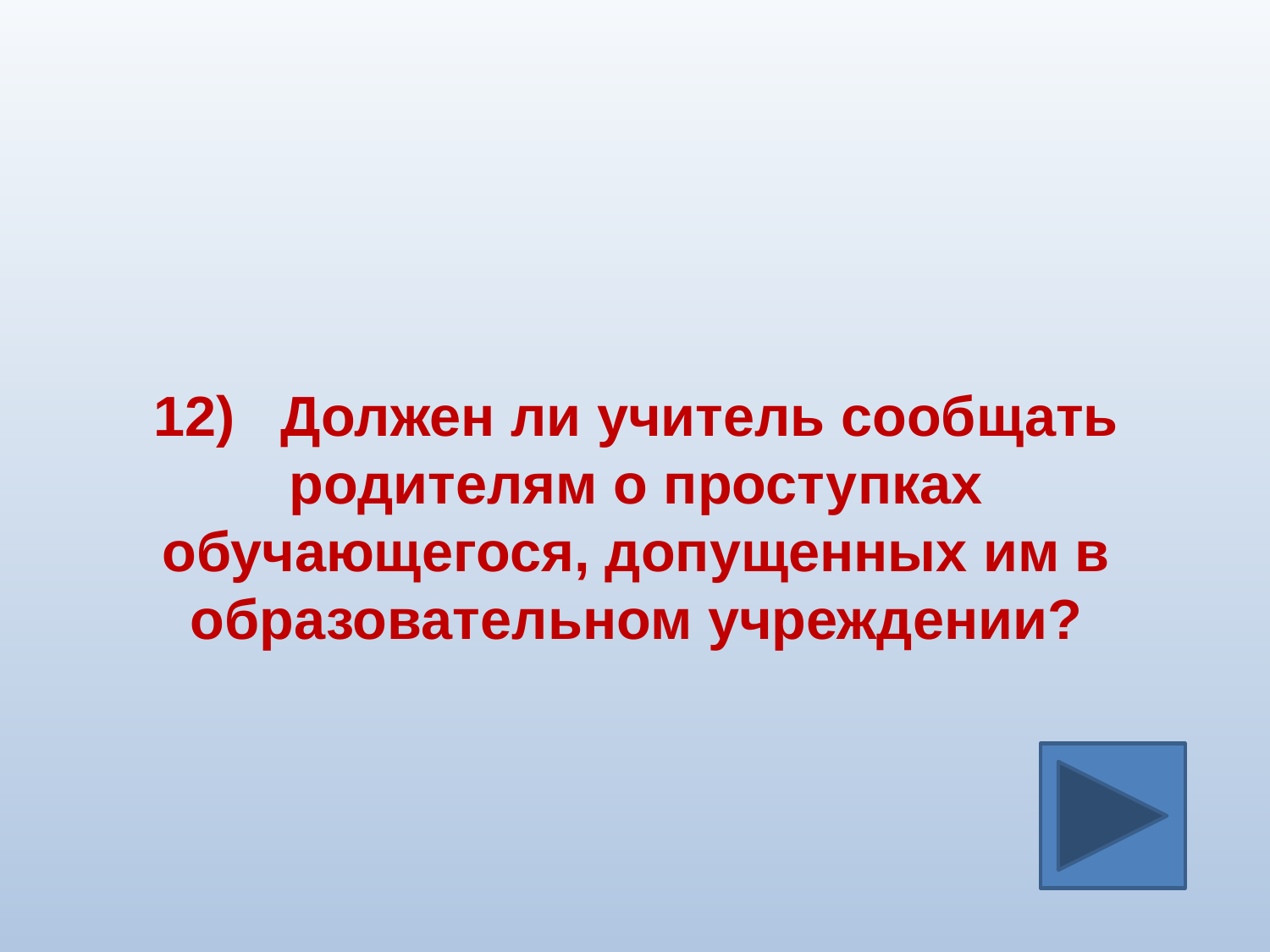

#

12)	Должен ли учитель сообщать родителям о проступках обучающегося, допущенных им в образовательном учреждении?